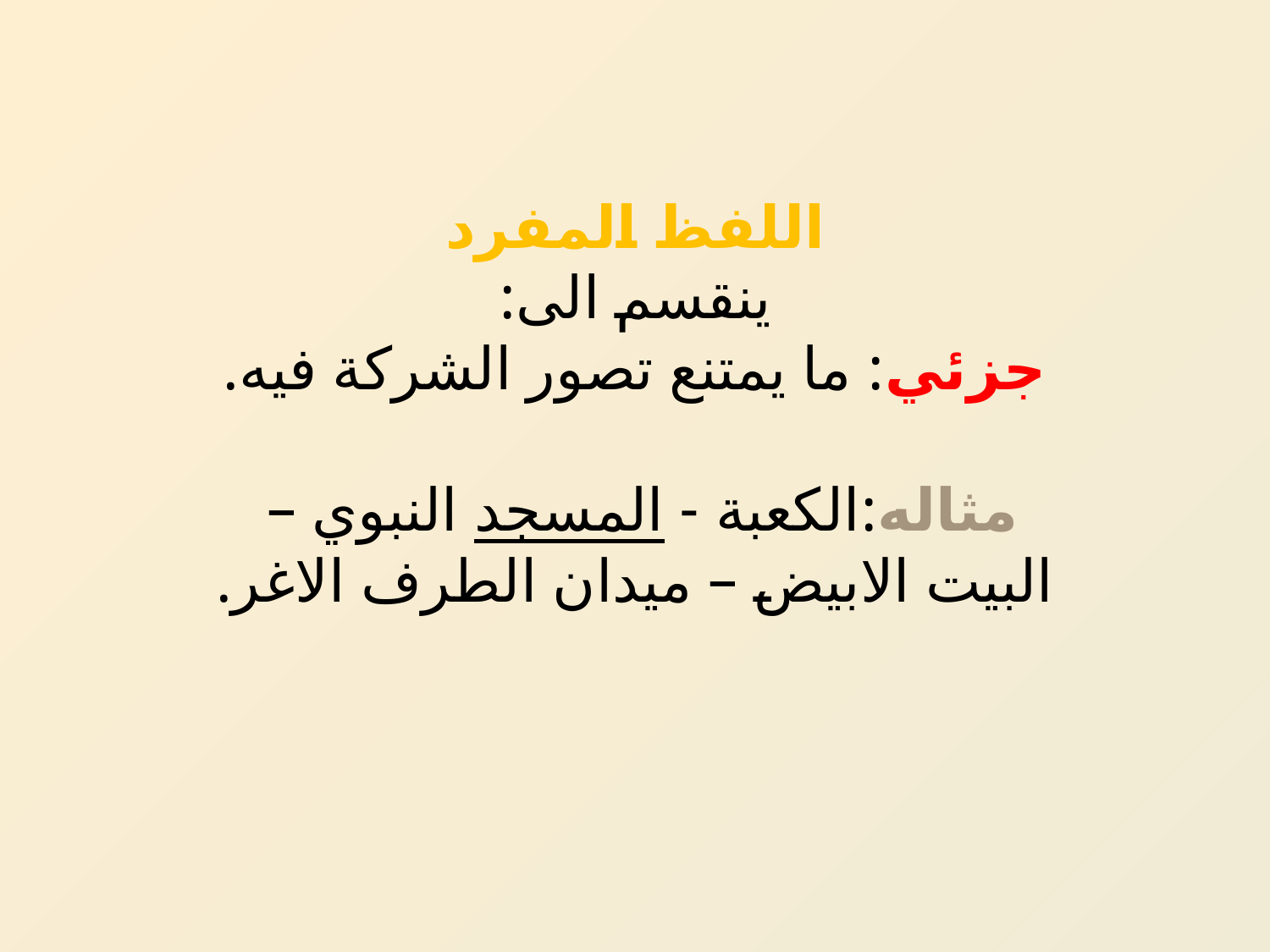

# اللفظ المفرد ينقسم الى: جزئي: ما يمتنع تصور الشركة فيه. مثاله:الكعبة - المسجد النبوي – البيت الابيض – ميدان الطرف الاغر.